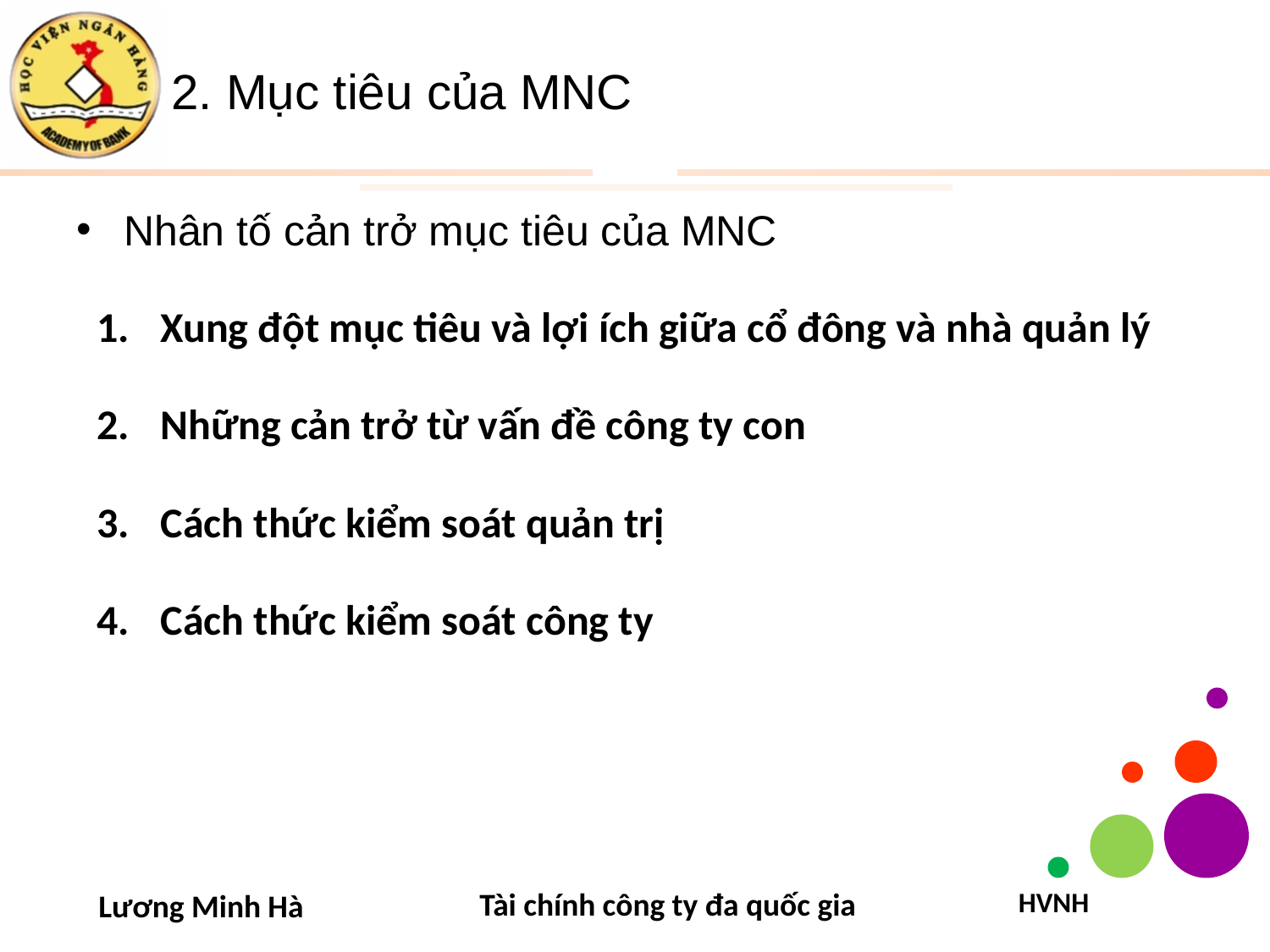

# 2. Mục tiêu của MNC
Nhân tố cản trở mục tiêu của MNC
Xung đột mục tiêu và lợi ích giữa cổ đông và nhà quản lý
Những cản trở từ vấn đề công ty con
Cách thức kiểm soát quản trị
Cách thức kiểm soát công ty